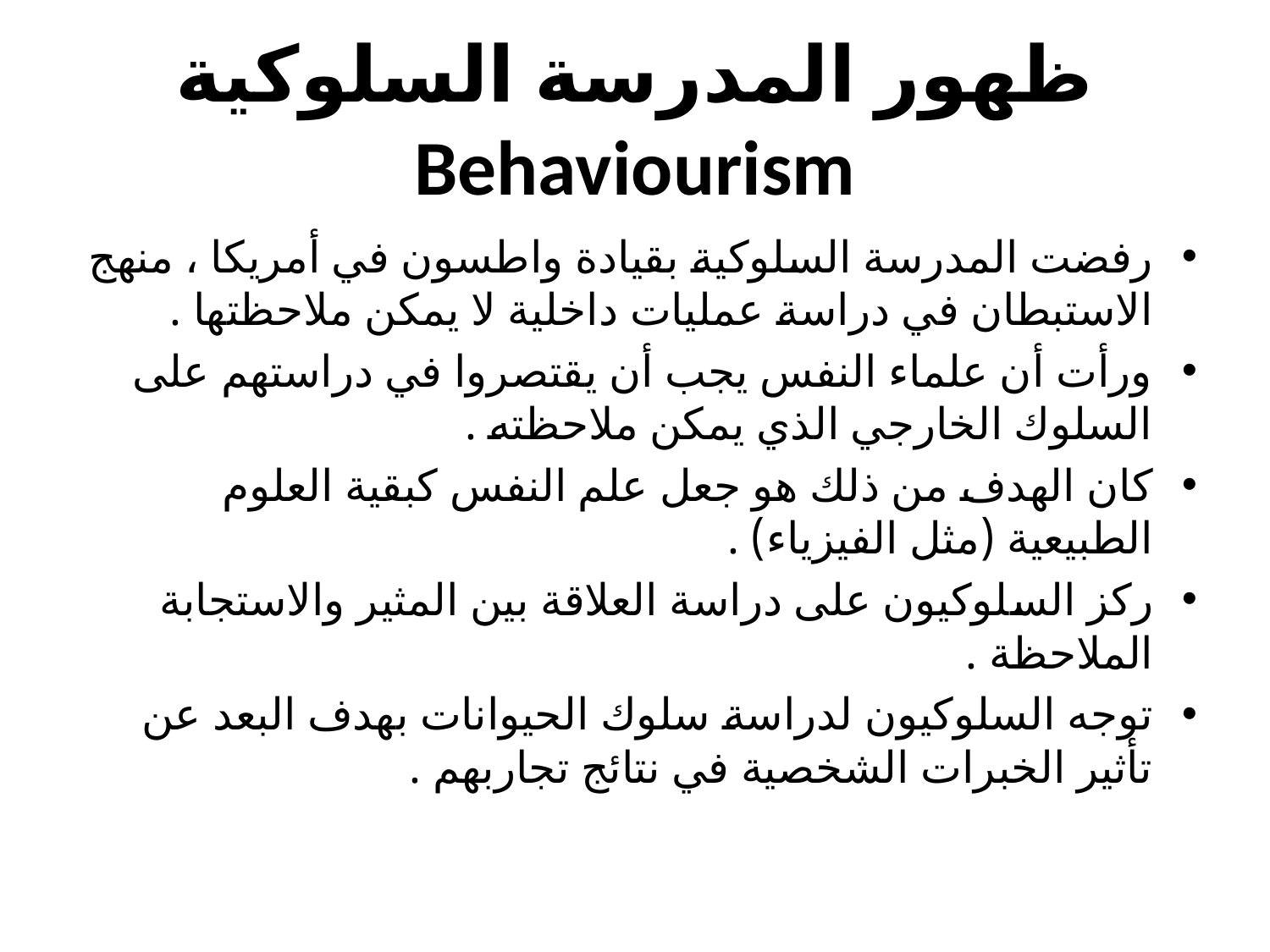

# ظهور المدرسة السلوكية Behaviourism
رفضت المدرسة السلوكية بقيادة واطسون في أمريكا ، منهج الاستبطان في دراسة عمليات داخلية لا يمكن ملاحظتها .
ورأت أن علماء النفس يجب أن يقتصروا في دراستهم على السلوك الخارجي الذي يمكن ملاحظته .
كان الهدف من ذلك هو جعل علم النفس كبقية العلوم الطبيعية (مثل الفيزياء) .
ركز السلوكيون على دراسة العلاقة بين المثير والاستجابة الملاحظة .
توجه السلوكيون لدراسة سلوك الحيوانات بهدف البعد عن تأثير الخبرات الشخصية في نتائج تجاربهم .